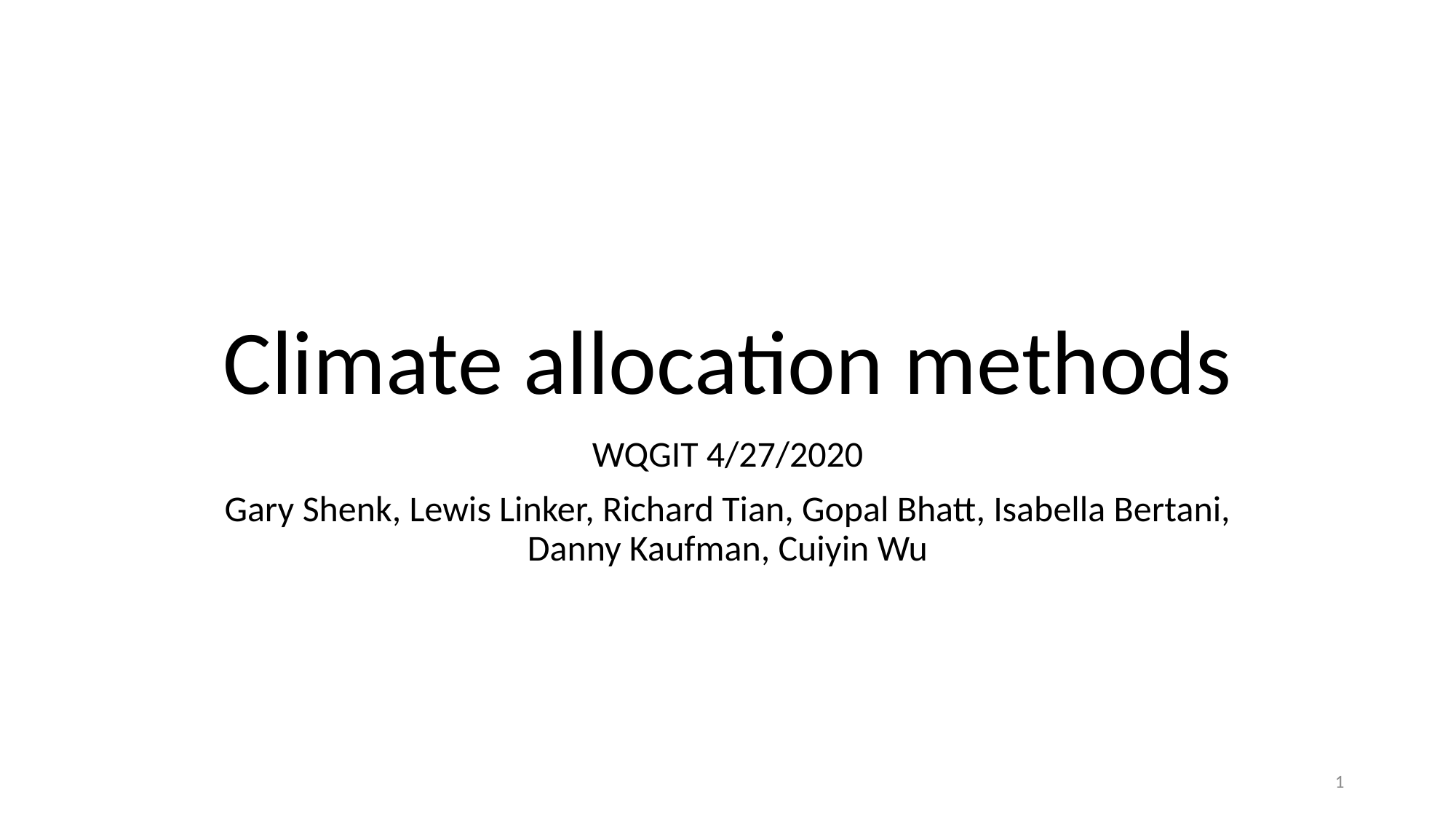

# Climate allocation methods
WQGIT 4/27/2020
Gary Shenk, Lewis Linker, Richard Tian, Gopal Bhatt, Isabella Bertani, Danny Kaufman, Cuiyin Wu
1